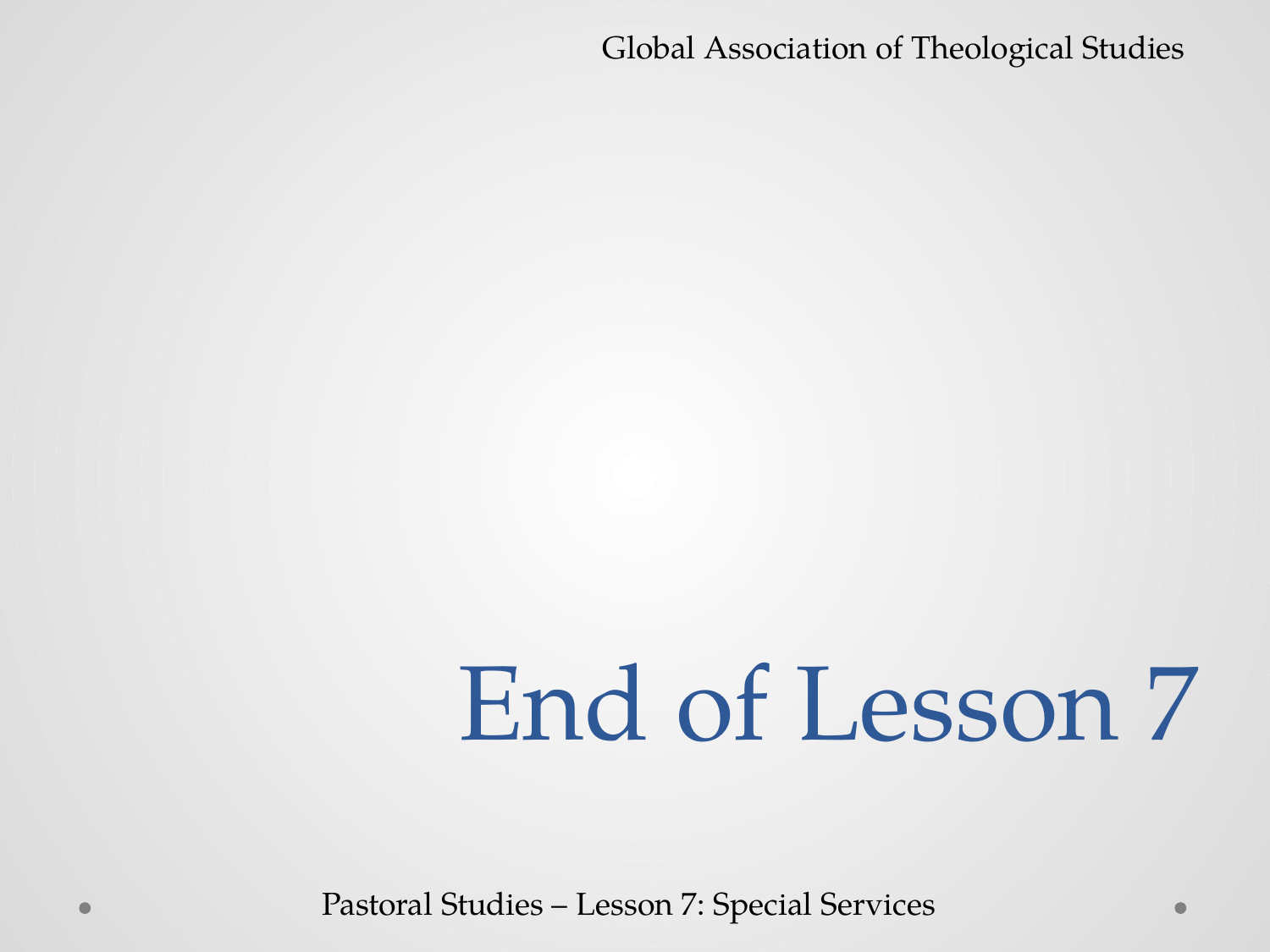

Global Association of Theological Studies
# End of Lesson 7
Pastoral Studies – Lesson 7: Special Services